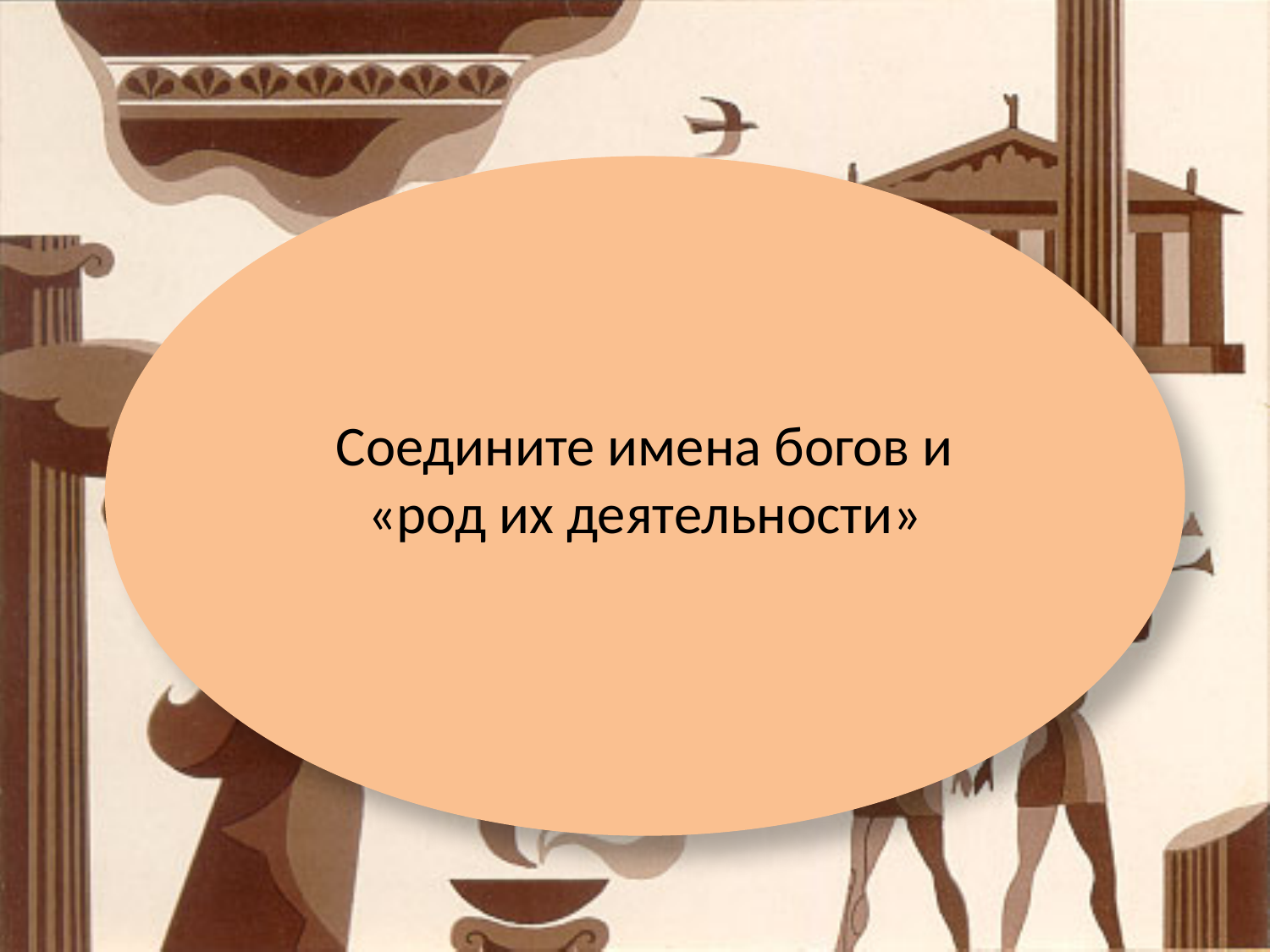

Соедините имена богов и «род их деятельности»